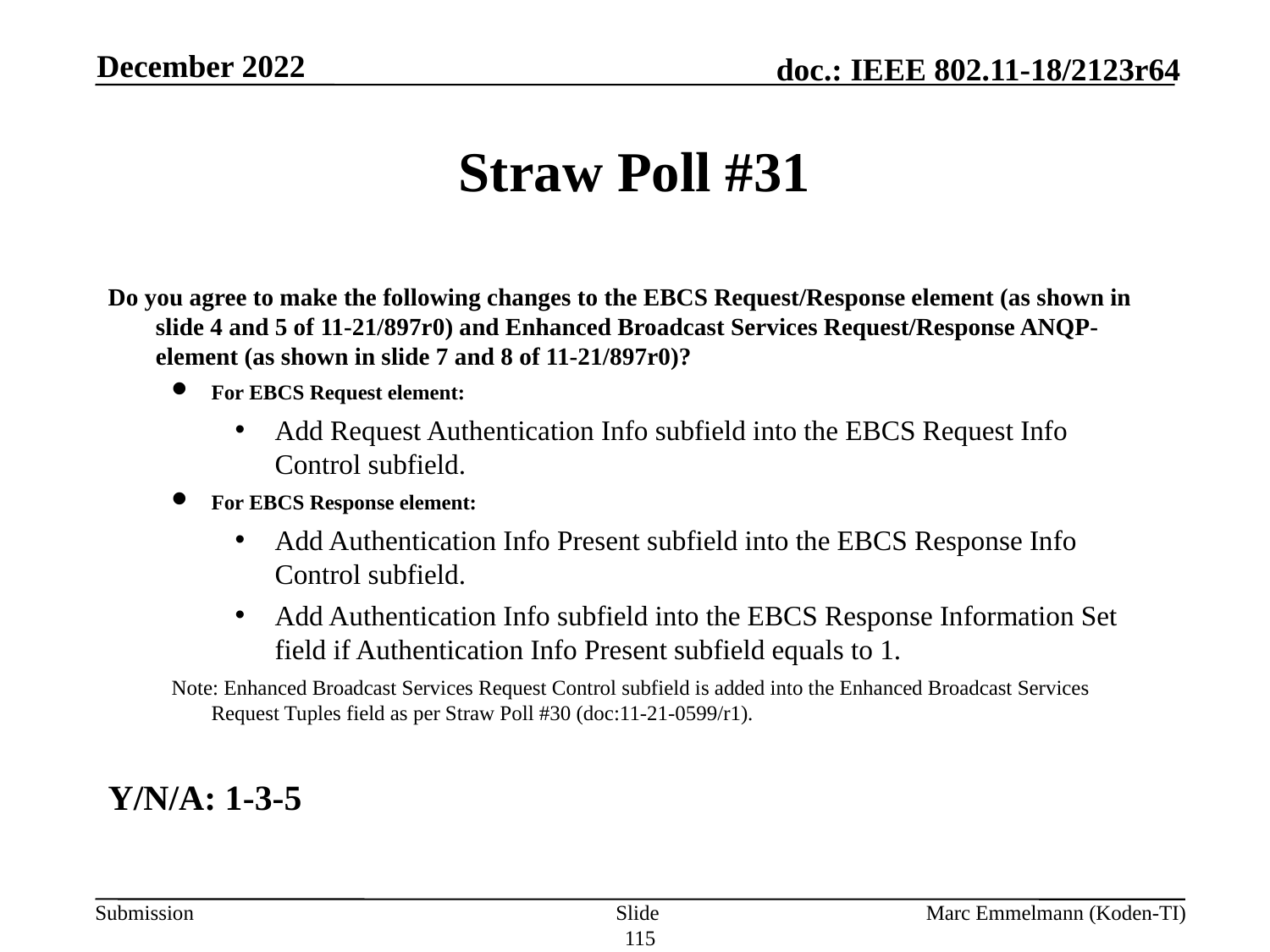

December 2022
# Straw Poll #31
Do you agree to make the following changes to the EBCS Request/Response element (as shown in slide 4 and 5 of 11-21/897r0) and Enhanced Broadcast Services Request/Response ANQP-element (as shown in slide 7 and 8 of 11-21/897r0)?
For EBCS Request element:
Add Request Authentication Info subfield into the EBCS Request Info Control subfield.
For EBCS Response element:
Add Authentication Info Present subfield into the EBCS Response Info Control subfield.
Add Authentication Info subfield into the EBCS Response Information Set field if Authentication Info Present subfield equals to 1.
Note: Enhanced Broadcast Services Request Control subfield is added into the Enhanced Broadcast Services Request Tuples field as per Straw Poll #30 (doc:11-21-0599/r1).

Y/N/A: 1-3-5
Slide 115
Marc Emmelmann (Koden-TI)